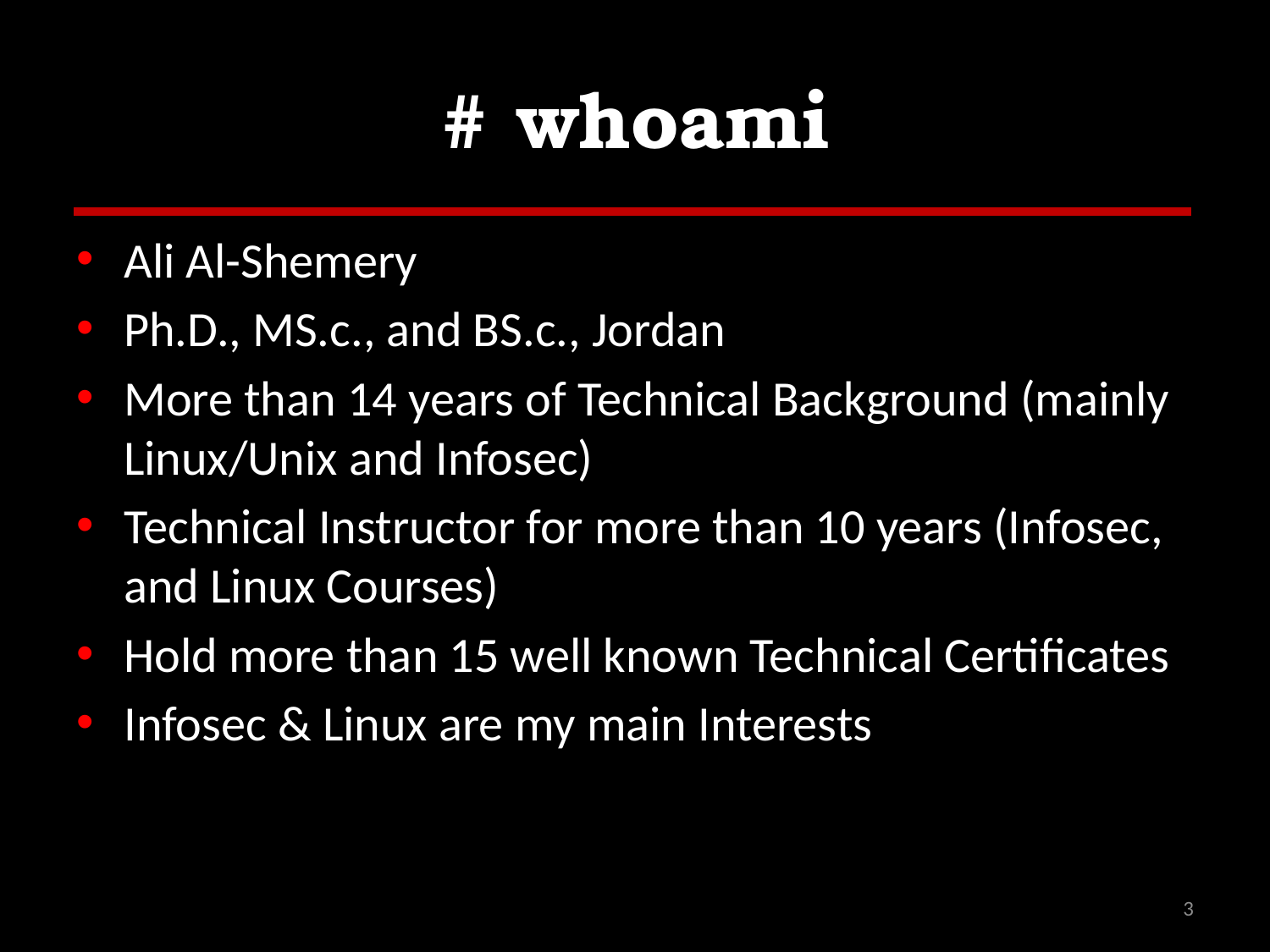

# # whoami
Ali Al-Shemery
Ph.D., MS.c., and BS.c., Jordan
More than 14 years of Technical Background (mainly Linux/Unix and Infosec)
Technical Instructor for more than 10 years (Infosec, and Linux Courses)
Hold more than 15 well known Technical Certificates
Infosec & Linux are my main Interests
3